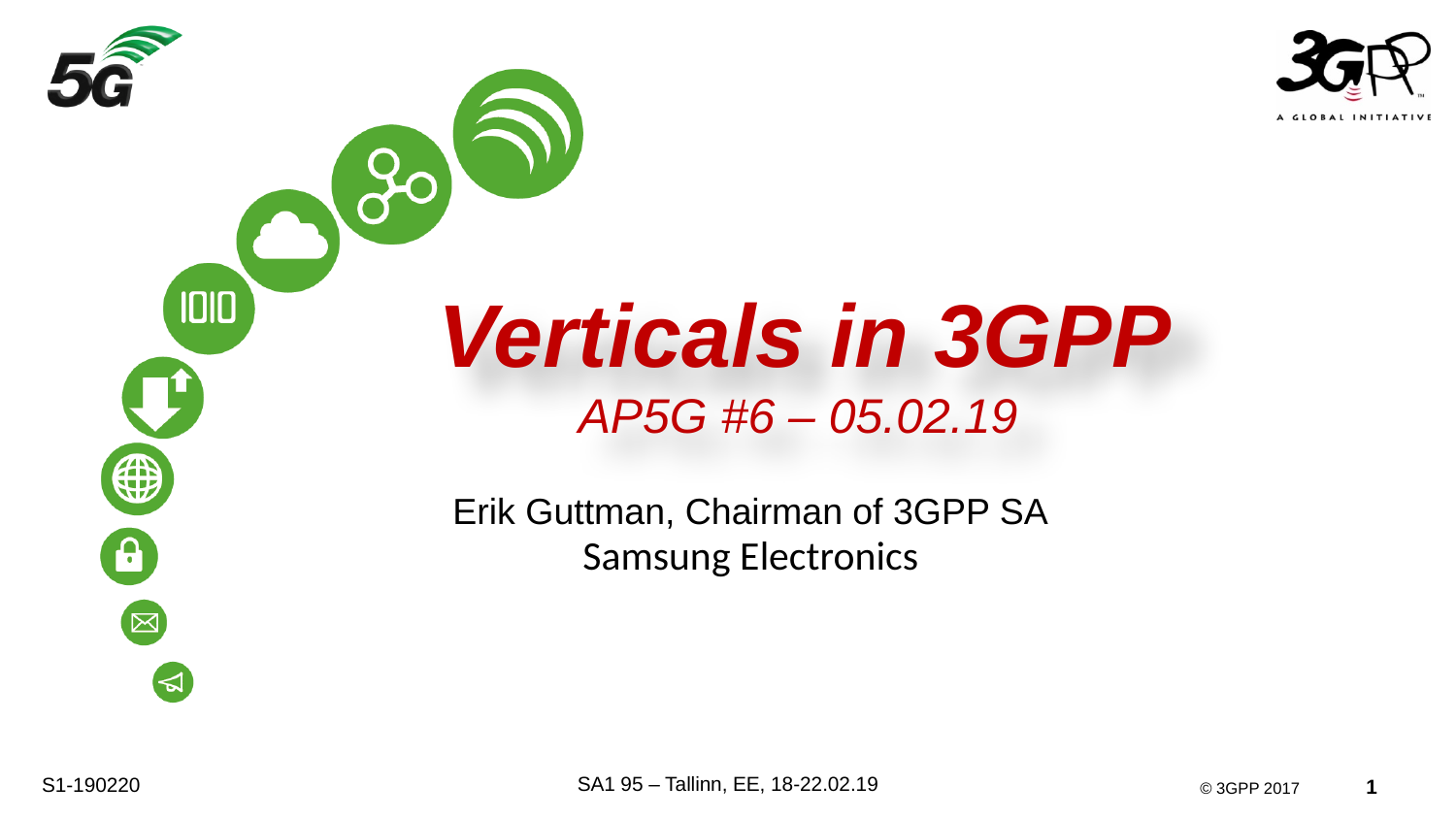

Verticals in 3GPP
AP5G #6 – 05.02.19
Erik Guttman, Chairman of 3GPP SA
Samsung Electronics